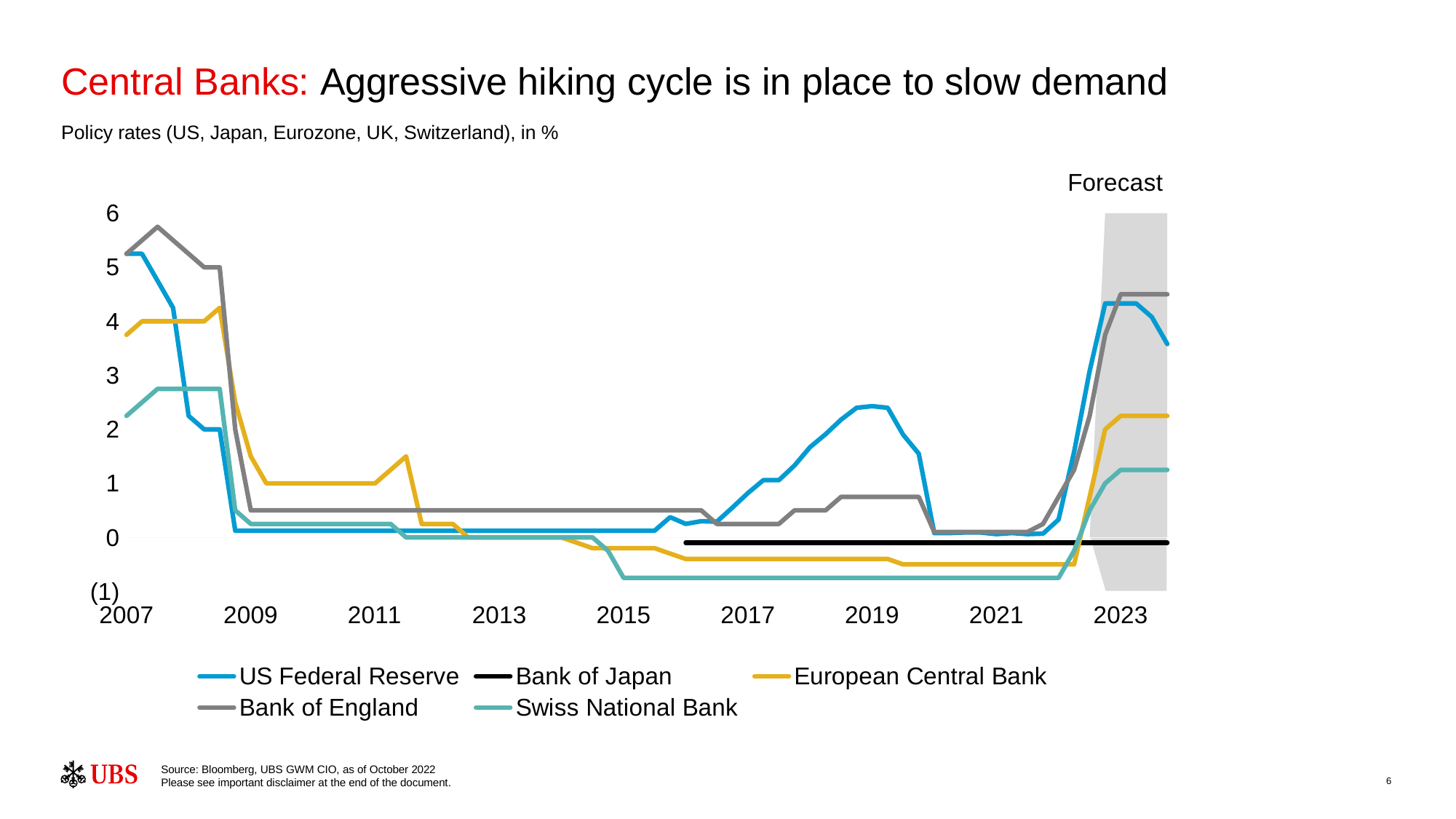

# Central Banks: Aggressive hiking cycle is in place to slow demand
Policy rates (US, Japan, Eurozone, UK, Switzerland), in %

### Chart

| Category | positive | negative | US Federal Reserve | Bank of Japan | European Central Bank | Bank of England | Swiss National Bank |
|---|---|---|---|---|---|---|---|
| 39172 | None | None | 5.25 | None | 3.75 | 5.25 | 2.25 |
| 39263 | None | None | 5.25 | None | 4.0 | 5.5 | 2.5 |
| 39355 | None | None | 4.75 | None | 4.0 | 5.75 | 2.75 |
| 39447 | None | None | 4.25 | None | 4.0 | 5.5 | 2.75 |
| 39538 | None | None | 2.25 | None | 4.0 | 5.25 | 2.75 |
| 39629 | None | None | 2.0 | None | 4.0 | 5.0 | 2.75 |
| 39721 | None | None | 2.0 | None | 4.25 | 5.0 | 2.75 |
| 39813 | None | None | 0.125 | None | 2.5 | 2.0 | 0.5 |
| 39903 | None | None | 0.125 | None | 1.5 | 0.5 | 0.25 |
| 39994 | None | None | 0.125 | None | 1.0 | 0.5 | 0.25 |
| 40086 | None | None | 0.125 | None | 1.0 | 0.5 | 0.25 |
| 40178 | None | None | 0.125 | None | 1.0 | 0.5 | 0.25 |
| 40268 | None | None | 0.125 | None | 1.0 | 0.5 | 0.25 |
| 40359 | None | None | 0.125 | None | 1.0 | 0.5 | 0.25 |
| 40451 | None | None | 0.125 | None | 1.0 | 0.5 | 0.25 |
| 40543 | None | None | 0.125 | None | 1.0 | 0.5 | 0.25 |
| 40633 | None | None | 0.125 | None | 1.0 | 0.5 | 0.25 |
| 40724 | None | None | 0.125 | None | 1.25 | 0.5 | 0.25 |
| 40816 | None | None | 0.125 | None | 1.5 | 0.5 | 0.0 |
| 40908 | None | None | 0.125 | None | 0.25 | 0.5 | 0.0 |
| 40999 | None | None | 0.125 | None | 0.25 | 0.5 | 0.0 |
| 41090 | None | None | 0.125 | None | 0.25 | 0.5 | 0.0 |
| 41182 | None | None | 0.125 | None | 0.0 | 0.5 | 0.0 |
| 41274 | None | None | 0.125 | None | 0.0 | 0.5 | 0.0 |
| 41364 | None | None | 0.125 | None | 0.0 | 0.5 | 0.0 |
| 41455 | None | None | 0.125 | None | 0.0 | 0.5 | 0.0 |
| 41547 | None | None | 0.125 | None | 0.0 | 0.5 | 0.0 |
| 41639 | None | None | 0.125 | None | 0.0 | 0.5 | 0.0 |
| 41729 | None | None | 0.125 | None | 0.0 | 0.5 | 0.0 |
| 41820 | None | None | 0.125 | None | -0.1 | 0.5 | 0.0 |
| 41912 | None | None | 0.125 | None | -0.2 | 0.5 | 0.0 |
| 42004 | None | None | 0.125 | None | -0.2 | 0.5 | -0.25 |
| 42094 | None | None | 0.125 | None | -0.2 | 0.5 | -0.75 |
| 42185 | None | None | 0.125 | None | -0.2 | 0.5 | -0.75 |
| 42277 | None | None | 0.125 | None | -0.2 | 0.5 | -0.75 |
| 42369 | None | None | 0.375 | None | -0.3 | 0.5 | -0.75 |
| 42460 | None | None | 0.25 | -0.1 | -0.4 | 0.5 | -0.75 |
| 42551 | None | None | 0.3 | -0.1 | -0.4 | 0.5 | -0.75 |
| 42643 | None | None | 0.29 | -0.1 | -0.4 | 0.25 | -0.75 |
| 42735 | None | None | 0.55 | -0.1 | -0.4 | 0.25 | -0.75 |
| 42825 | None | None | 0.82 | -0.1 | -0.4 | 0.25 | -0.75 |
| 42916 | None | None | 1.06 | -0.1 | -0.4 | 0.25 | -0.75 |
| 43008 | None | None | 1.06 | -0.1 | -0.4 | 0.25 | -0.75 |
| 43100 | None | None | 1.33 | -0.1 | -0.4 | 0.5 | -0.75 |
| 43190 | None | None | 1.67 | -0.1 | -0.4 | 0.5 | -0.75 |
| 43281 | None | None | 1.91 | -0.1 | -0.4 | 0.5 | -0.75 |
| 43373 | None | None | 2.18 | -0.1 | -0.4 | 0.75 | -0.75 |
| 43465 | None | None | 2.4 | -0.1 | -0.4 | 0.75 | -0.75 |
| 43555 | None | None | 2.43 | -0.1 | -0.4 | 0.75 | -0.75 |
| 43646 | None | None | 2.4 | -0.1 | -0.4 | 0.75 | -0.75 |
| 43738 | None | None | 1.9 | -0.1 | -0.5 | 0.75 | -0.75 |
| 43830 | None | None | 1.55 | -0.1 | -0.5 | 0.75 | -0.75 |
| 43921 | None | None | 0.08 | -0.1 | -0.5 | 0.1 | -0.75 |
| 44012 | None | None | 0.08 | -0.1 | -0.5 | 0.1 | -0.75 |
| 44104 | None | None | 0.09 | -0.1 | -0.5 | 0.1 | -0.75 |
| 44196 | None | None | 0.09 | -0.1 | -0.5 | 0.1 | -0.75 |
| 44286 | None | None | 0.06 | -0.1 | -0.5 | 0.1 | -0.75 |
| 44377 | None | None | 0.08 | -0.1 | -0.5 | 0.1 | -0.75 |
| 44469 | None | None | 0.06 | -0.1 | -0.5 | 0.1 | -0.75 |
| 44561 | None | None | 0.07 | -0.1 | -0.5 | 0.25 | -0.75 |
| 44651 | None | None | 0.33 | -0.1 | -0.5 | 0.75 | -0.75 |
| 44742 | None | None | 1.58 | -0.1 | -0.5 | 1.25 | -0.25 |
| 44834 | None | None | 3.08 | -0.1 | 0.75 | 2.25 | 0.5 |
| 44926 | 6.0 | -1.0 | 4.33 | -0.1 | 2.0 | 3.75 | 1.0 |
| 45016 | 6.0 | -1.0 | 4.33 | -0.1 | 2.25 | 4.5 | 1.25 |
| 45107 | 6.0 | -1.0 | 4.33 | -0.1 | 2.25 | 4.5 | 1.25 |
| 45199 | 6.0 | -1.0 | 4.08 | -0.1 | 2.25 | 4.5 | 1.25 |
| 45291 | 6.0 | -1.0 | 3.58 | -0.1 | 2.25 | 4.5 | 1.25 |
Source: Bloomberg, UBS GWM CIO, as of October 2022
Please see important disclaimer at the end of the document.